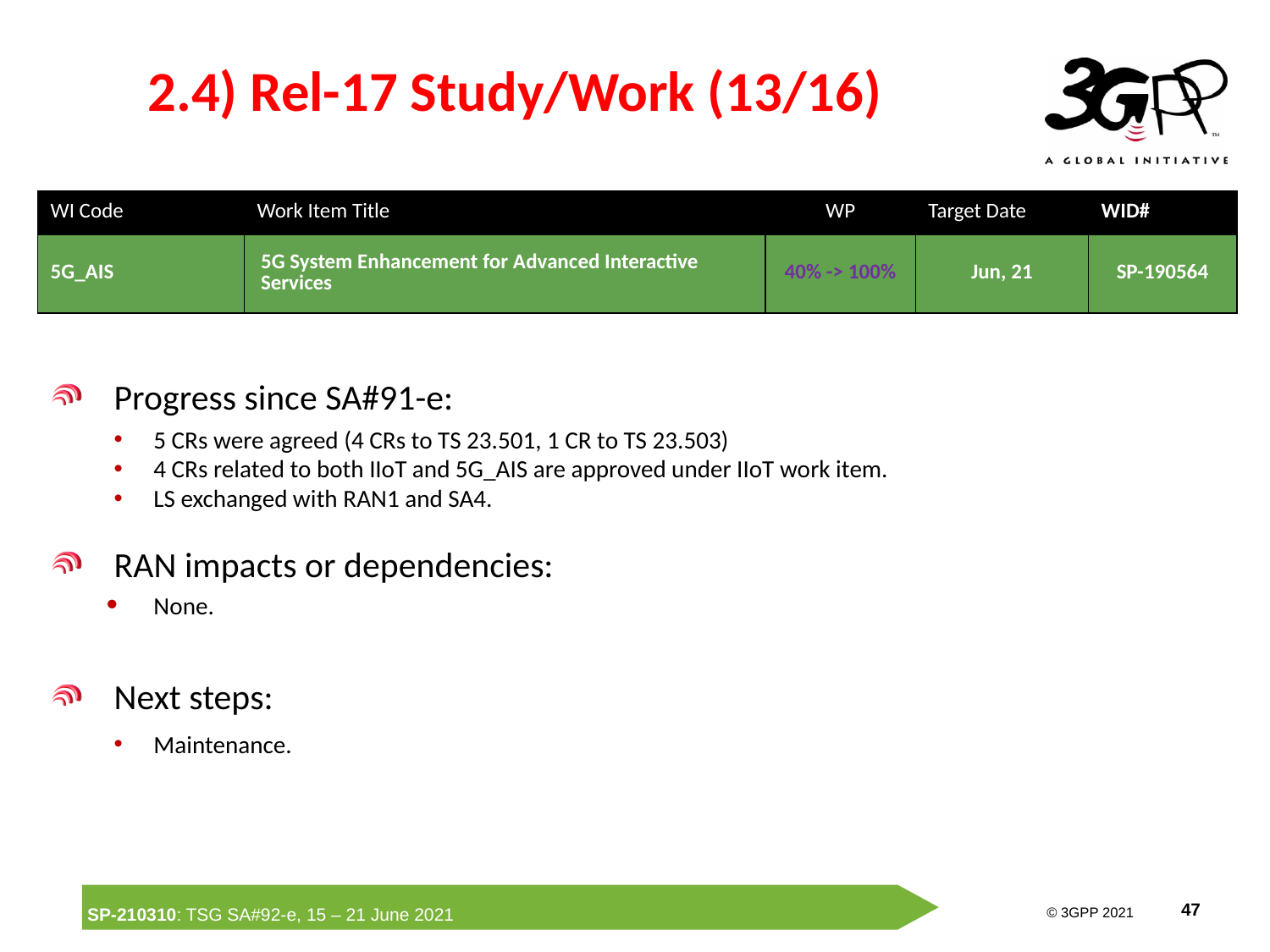

# 2.4) Rel-17 Study/Work (13/16)
| WI Code | Work Item Title | WP | Target Date | WID# |
| --- | --- | --- | --- | --- |
| 5G\_AIS | 5G System Enhancement for Advanced Interactive Services | 40% -> 100% | Jun, 21 | SP-190564 |
Progress since SA#91-e:
5 CRs were agreed (4 CRs to TS 23.501, 1 CR to TS 23.503)
4 CRs related to both IIoT and 5G_AIS are approved under IIoT work item.
LS exchanged with RAN1 and SA4.

RAN impacts or dependencies:
None.

Next steps:
Maintenance.